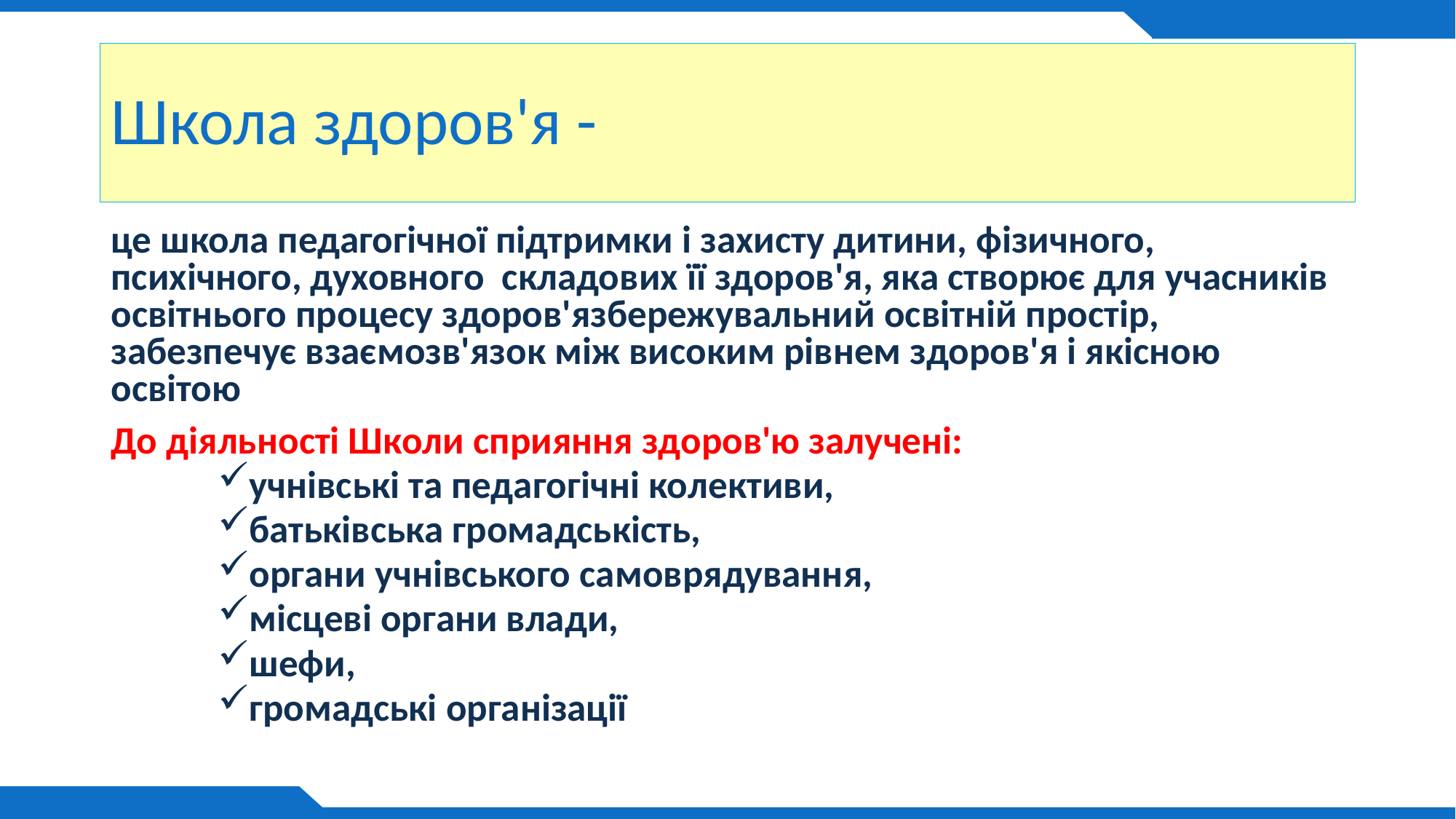

# Школа здоров'я -
це школа педагогічної підтримки і захисту дитини, фізичного, психічного, духовного  складових її здоров'я, яка створює для учасників освітнього процесу здоров'язбережувальний освітній простір, забезпечує взаємозв'язок між високим рівнем здоров'я і якісною освітою
До діяльності Школи сприяння здоров'ю залучені:
учнівські та педагогічні колективи,
батьківська громадськість,
органи учнівського самоврядування,
місцеві органи влади,
шефи,
громадські організації